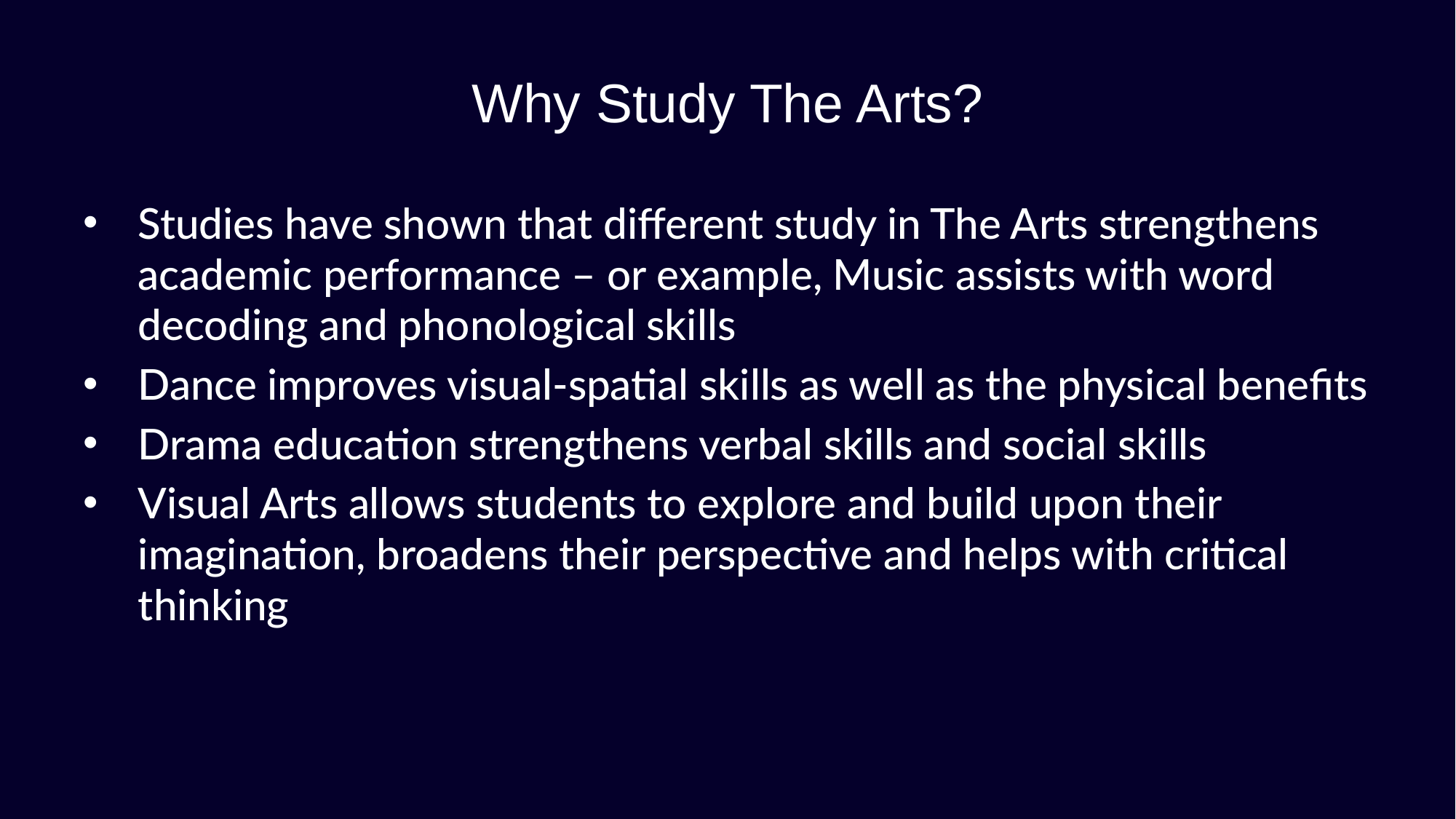

# Why Study The Arts?
Studies have shown that different study in The Arts strengthens academic performance – or example, Music assists with word decoding and phonological skills
Dance improves visual-spatial skills as well as the physical benefits
Drama education strengthens verbal skills and social skills
Visual Arts allows students to explore and build upon their imagination, broadens their perspective and helps with critical thinking